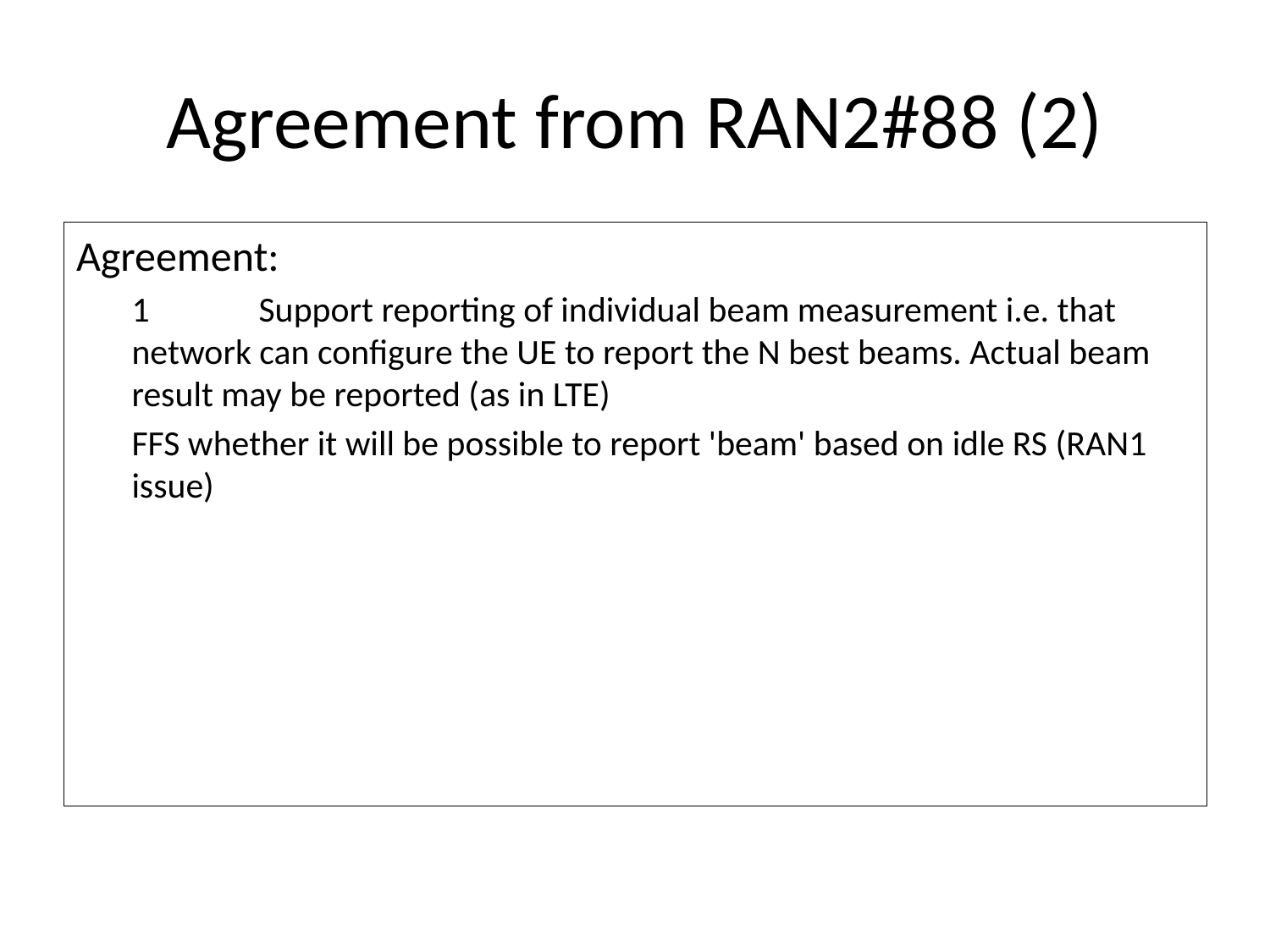

# Agreement from RAN2#88 (2)
Agreement:
1	Support reporting of individual beam measurement i.e. that network can configure the UE to report the N best beams. Actual beam result may be reported (as in LTE)
FFS whether it will be possible to report 'beam' based on idle RS (RAN1 issue)